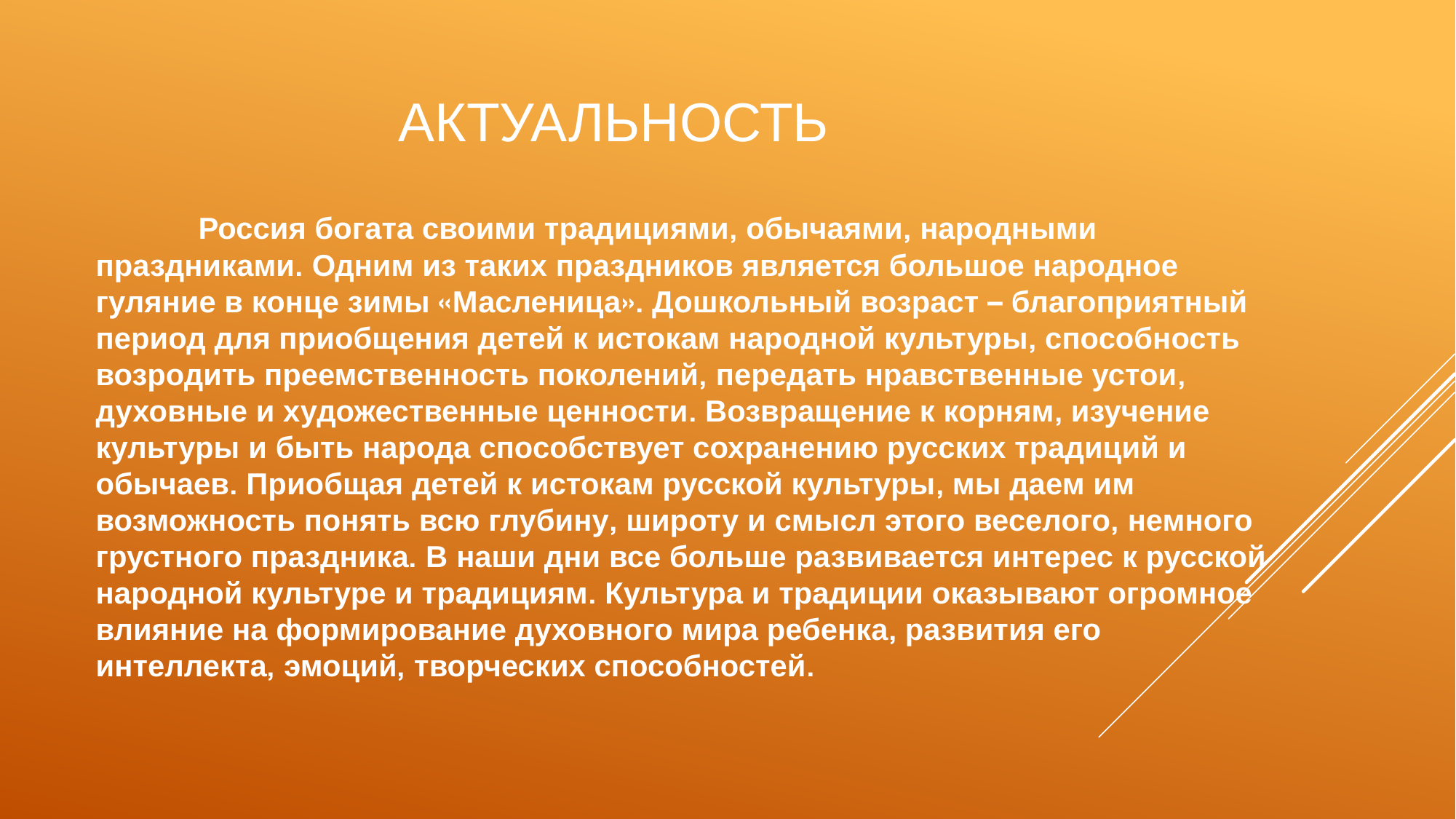

# Актуальность
            Россия богата своими традициями, обычаями, народными праздниками. Одним из таких праздников является большое народное гуляние в конце зимы «Масленица». Дошкольный возраст – благоприятный период для приобщения детей к истокам народной культуры, способность возродить преемственность поколений, передать нравственные устои, духовные и художественные ценности. Возвращение к корням, изучение культуры и быть народа способствует сохранению русских традиций и обычаев. Приобщая детей к истокам русской культуры, мы даем им возможность понять всю глубину, широту и смысл этого веселого, немного грустного праздника. В наши дни все больше развивается интерес к русской народной культуре и традициям. Культура и традиции оказывают огромное влияние на формирование духовного мира ребенка, развития его интеллекта, эмоций, творческих способностей.